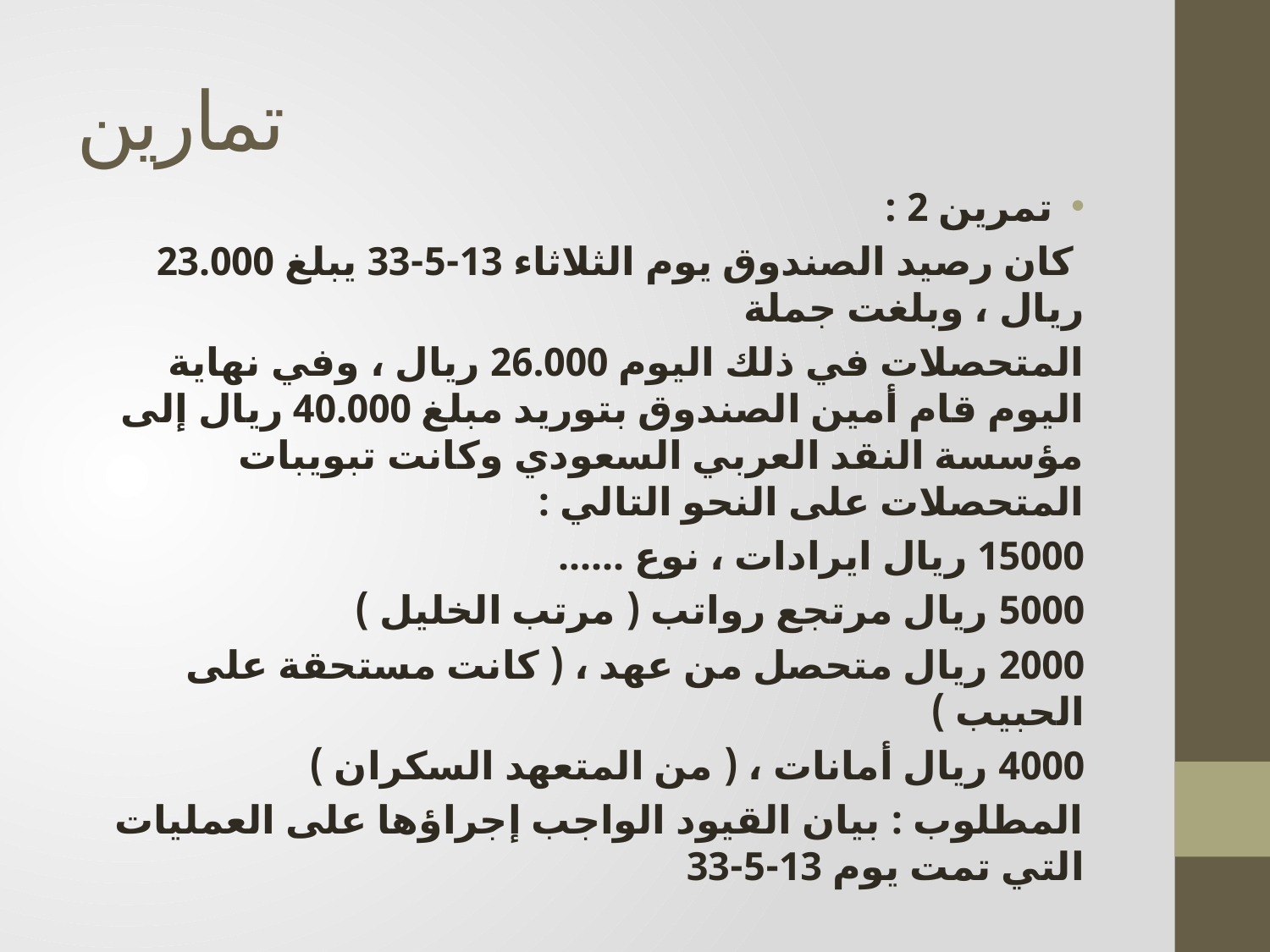

# تمارين
تمرين 2 :
 كان رصيد الصندوق يوم الثلاثاء 13-5-33 يبلغ 23.000 ريال ، وبلغت جملة
المتحصلات في ذلك اليوم 26.000 ريال ، وفي نهاية اليوم قام أمين الصندوق بتوريد مبلغ 40.000 ريال إلى مؤسسة النقد العربي السعودي وكانت تبويبات المتحصلات على النحو التالي :
15000 ريال ايرادات ، نوع ......
5000 ريال مرتجع رواتب ( مرتب الخليل )
2000 ريال متحصل من عهد ، ( كانت مستحقة على الحبيب )
4000 ريال أمانات ، ( من المتعهد السكران )
المطلوب : بيان القيود الواجب إجراؤها على العمليات التي تمت يوم 13-5-33